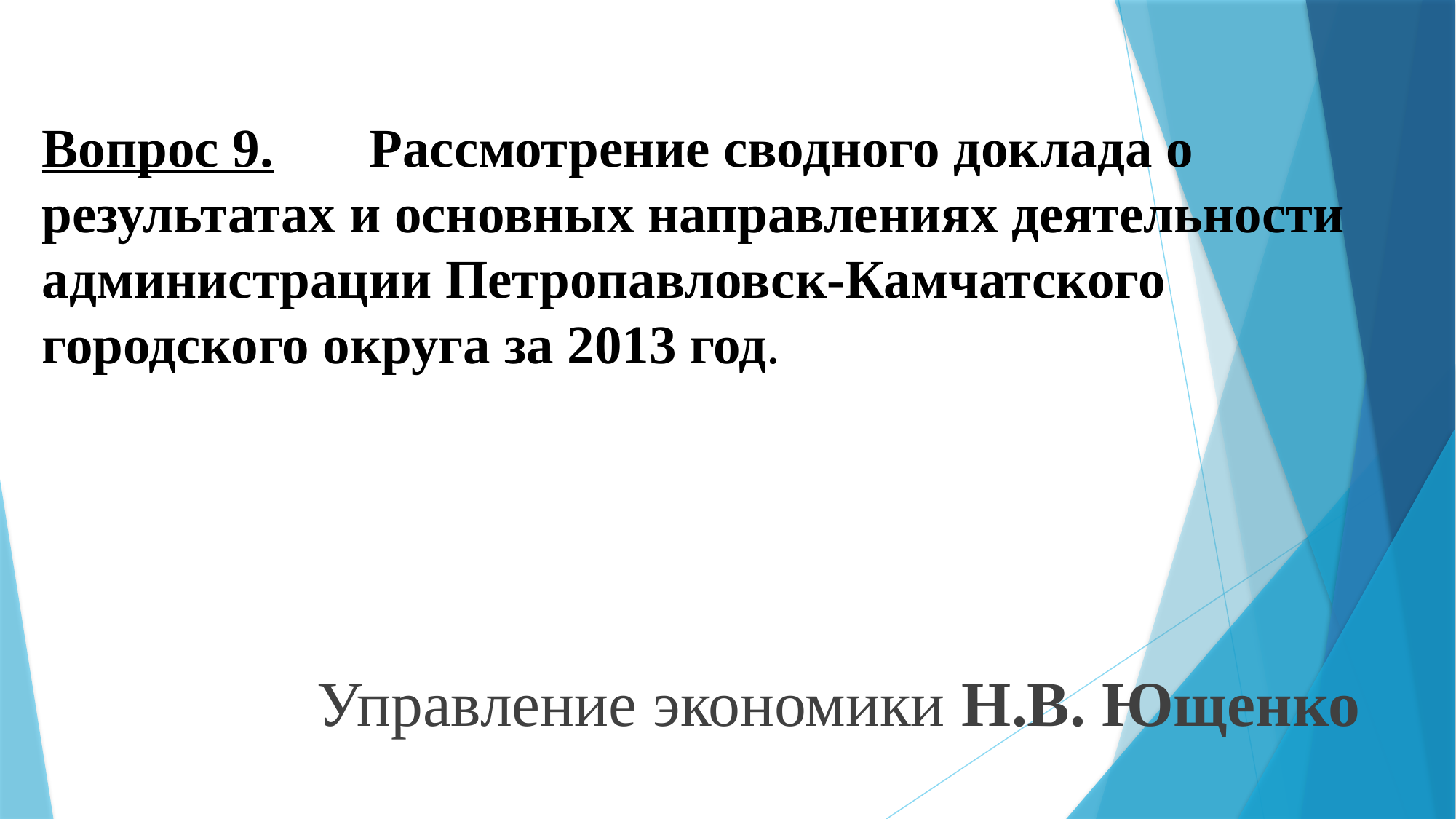

# Вопрос 9.	Рассмотрение сводного доклада о результатах и основных направлениях деятельности администрации Петропавловск-Камчатского городского округа за 2013 год.

Управление экономики Н.В. Ющенко